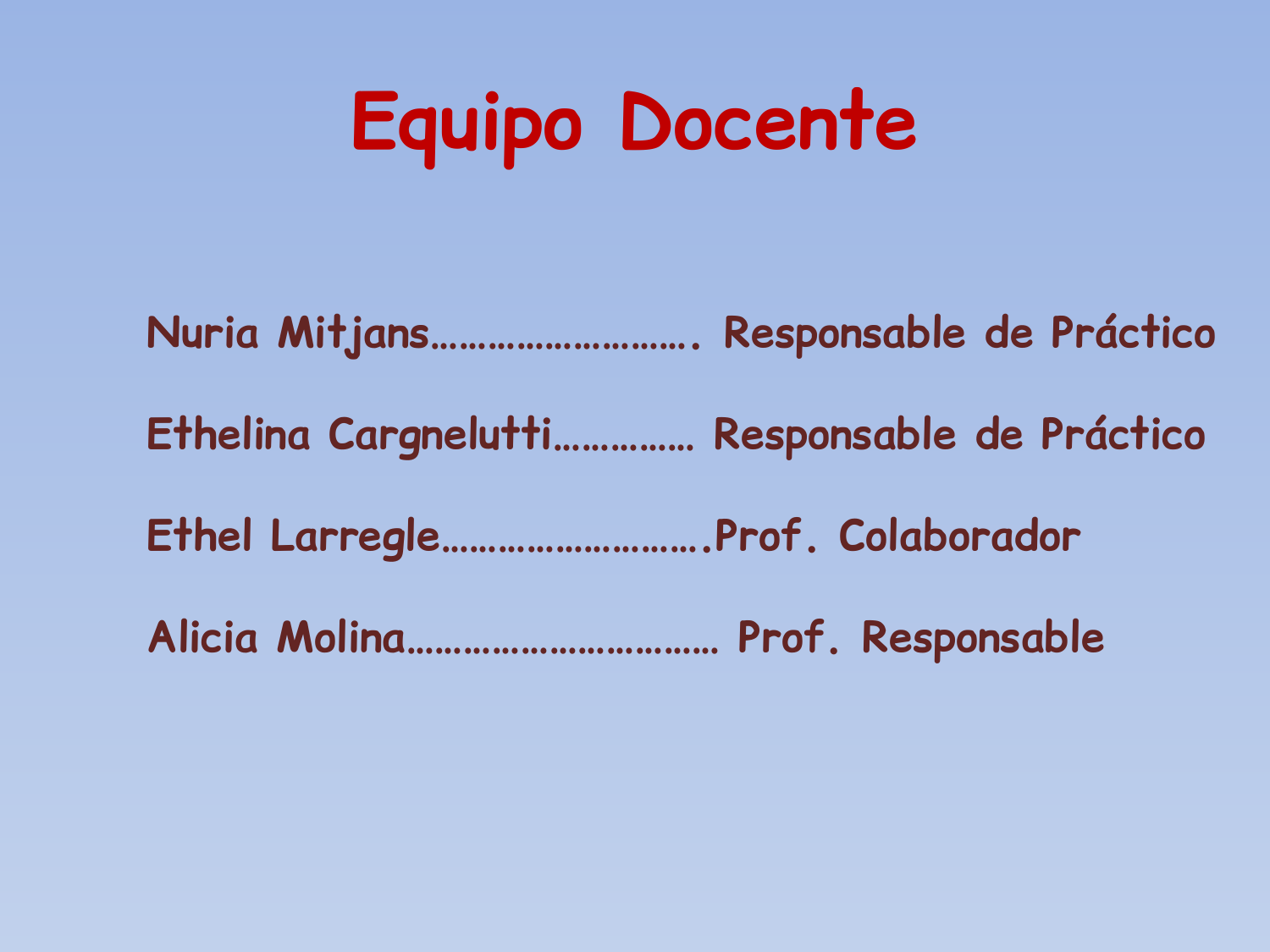

# Equipo Docente
Nuria Mitjans………………………. Responsable de Práctico
Ethelina Cargnelutti…………… Responsable de Práctico
Ethel Larregle……………………….Prof. Colaborador
Alicia Molina…………………………… Prof. Responsable